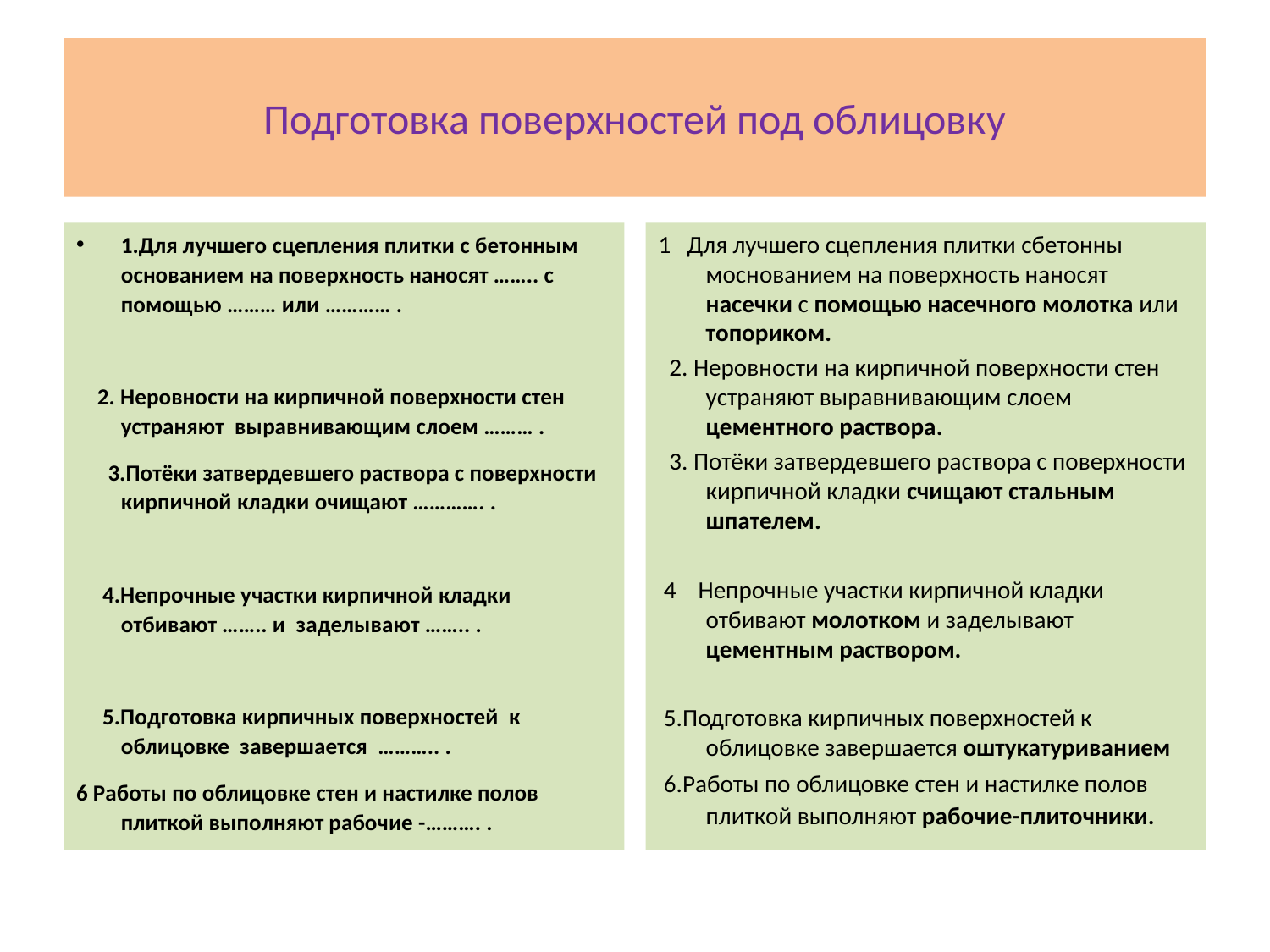

# Подготовка поверхностей под облицовку
1.Для лучшего сцепления плитки с бетонным  основанием на поверхность наносят …….. с помощью ……… или ………… .

    2. Неровности на кирпичной поверхности стен устраняют  выравнивающим слоем ……… .
      3.Потёки затвердевшего раствора с поверхности кирпичной кладки очищают …………. .

     4.Непрочные участки кирпичной кладки отбивают …….. и  заделывают …….. .

     5.Подготовка кирпичных поверхностей  к облицовке  завершается  ……….. .
6 Работы по облицовке стен и настилке полов плиткой выполняют рабочие -………. .

1   Для лучшего сцепления плитки сбетонны моснованием на поверхность наносят насечки с помощью насечного молотка или топориком.
  2. Неровности на кирпичной поверхности стен устраняют выравнивающим слоем цементного раствора.
  3. Потёки затвердевшего раствора с поверхности кирпичной кладки счищают стальным шпателем.

 4    Непрочные участки кирпичной кладки отбивают молотком и заделывают цементным раствором.

 5.Подготовка кирпичных поверхностей к облицовке завершается оштукатуриванием
 6.Работы по облицовке стен и настилке полов плиткой выполняют рабочие-плиточники.